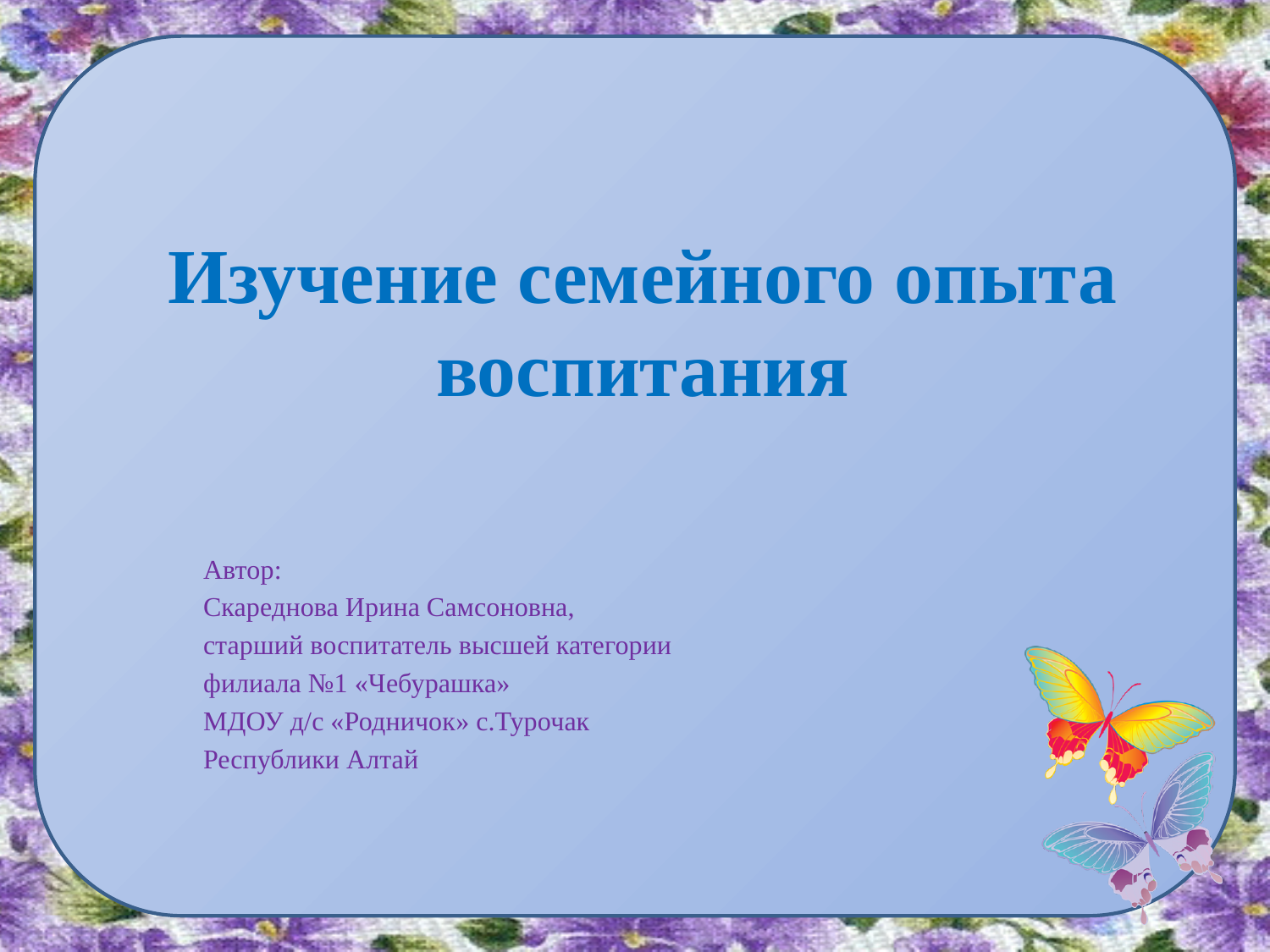

# Изучение семейного опыта воспитания
Автор:
Скареднова Ирина Самсоновна,
старший воспитатель высшей категории
филиала №1 «Чебурашка»
МДОУ д/с «Родничок» с.Турочак
Республики Алтай